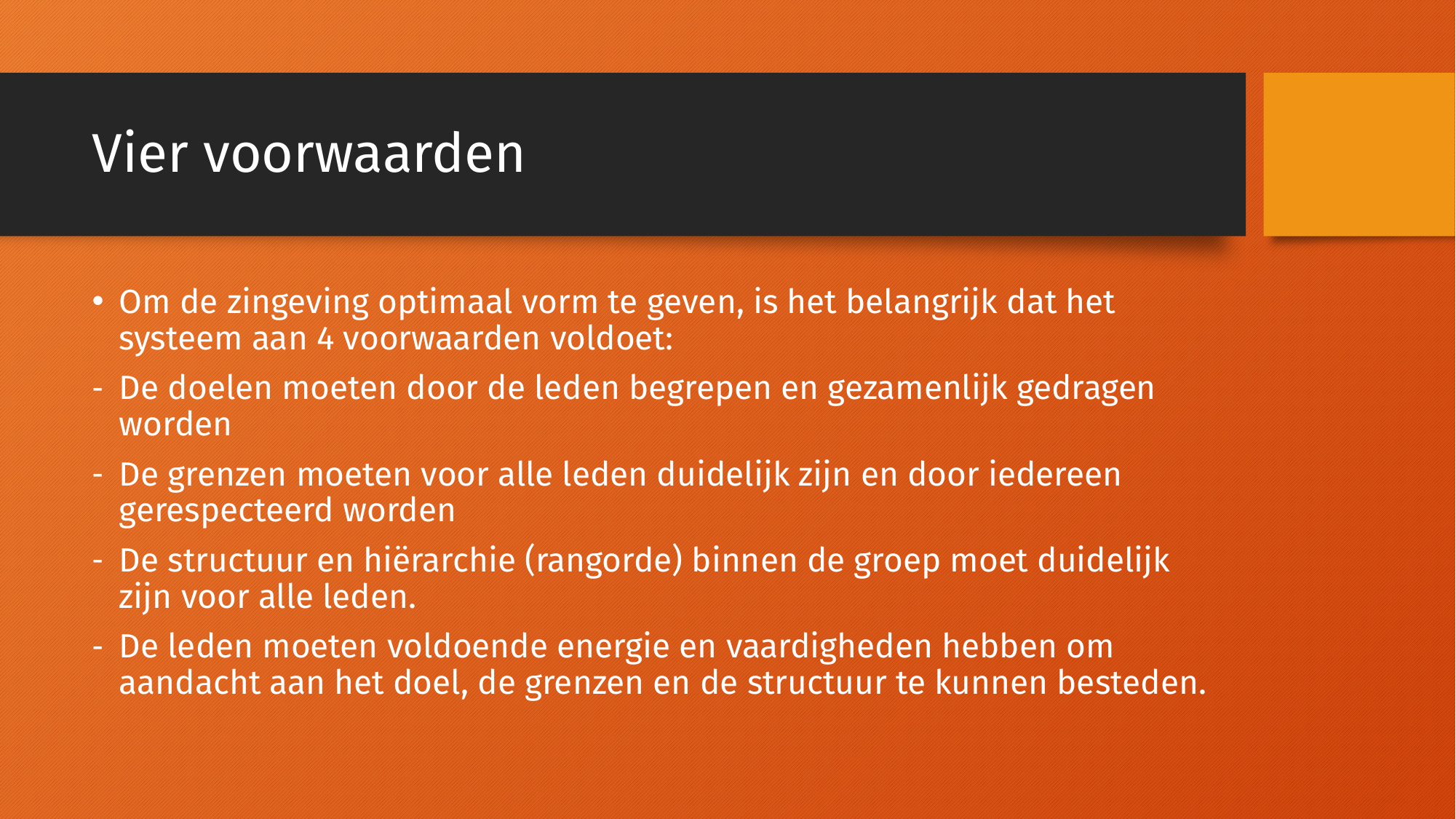

# Vier voorwaarden
Om de zingeving optimaal vorm te geven, is het belangrijk dat het systeem aan 4 voorwaarden voldoet:
De doelen moeten door de leden begrepen en gezamenlijk gedragen worden
De grenzen moeten voor alle leden duidelijk zijn en door iedereen gerespecteerd worden
De structuur en hiërarchie (rangorde) binnen de groep moet duidelijk zijn voor alle leden.
De leden moeten voldoende energie en vaardigheden hebben om aandacht aan het doel, de grenzen en de structuur te kunnen besteden.